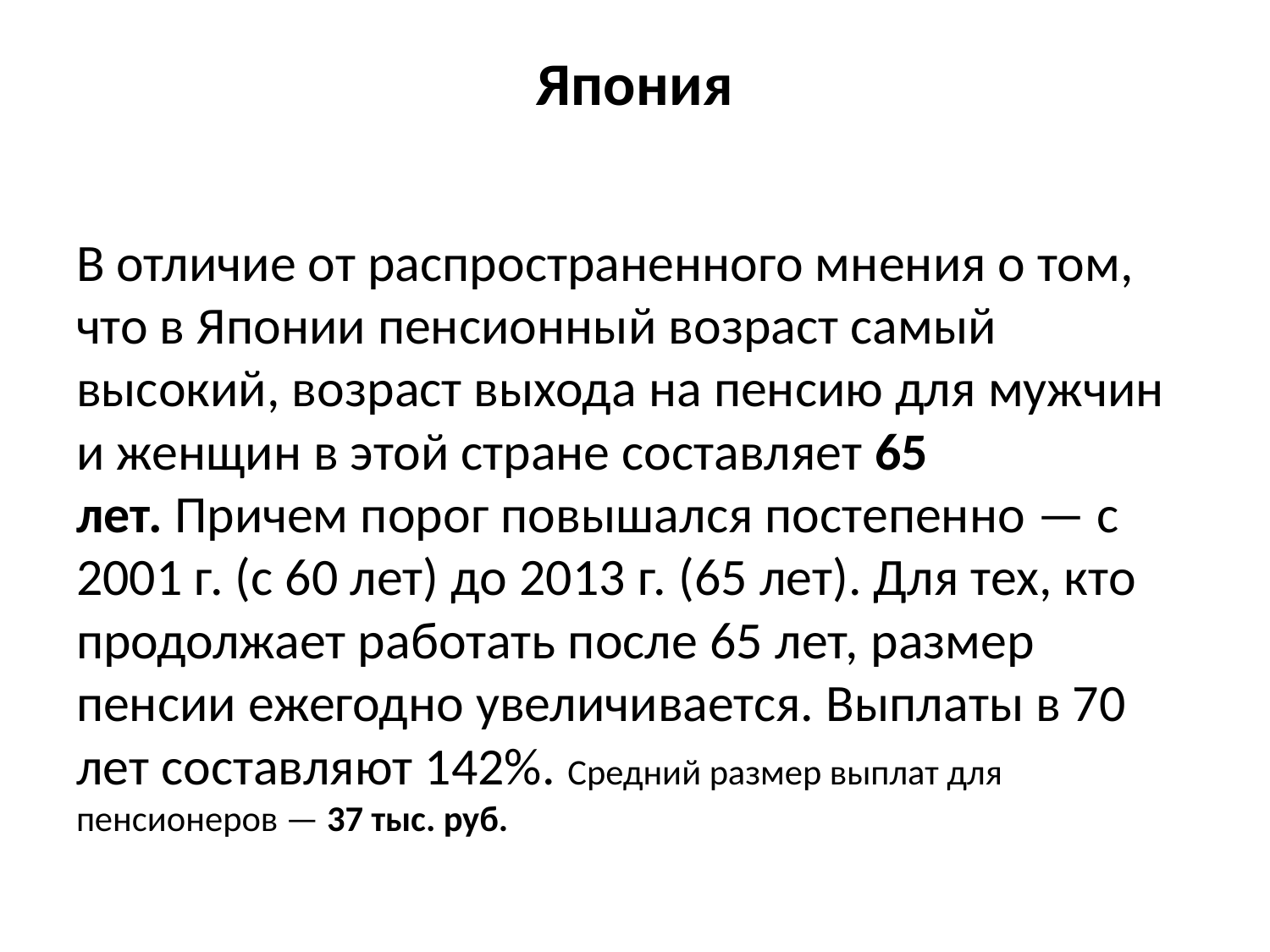

# Япония
В отличие от распространенного мнения о том, что в Японии пенсионный возраст самый высокий, возраст выхода на пенсию для мужчин и женщин в этой стране составляет 65 лет. Причем порог повышался постепенно — с 2001 г. (с 60 лет) до 2013 г. (65 лет). Для тех, кто продолжает работать после 65 лет, размер пенсии ежегодно увеличивается. Выплаты в 70 лет составляют 142%. Средний размер выплат для пенсионеров — 37 тыс. руб.